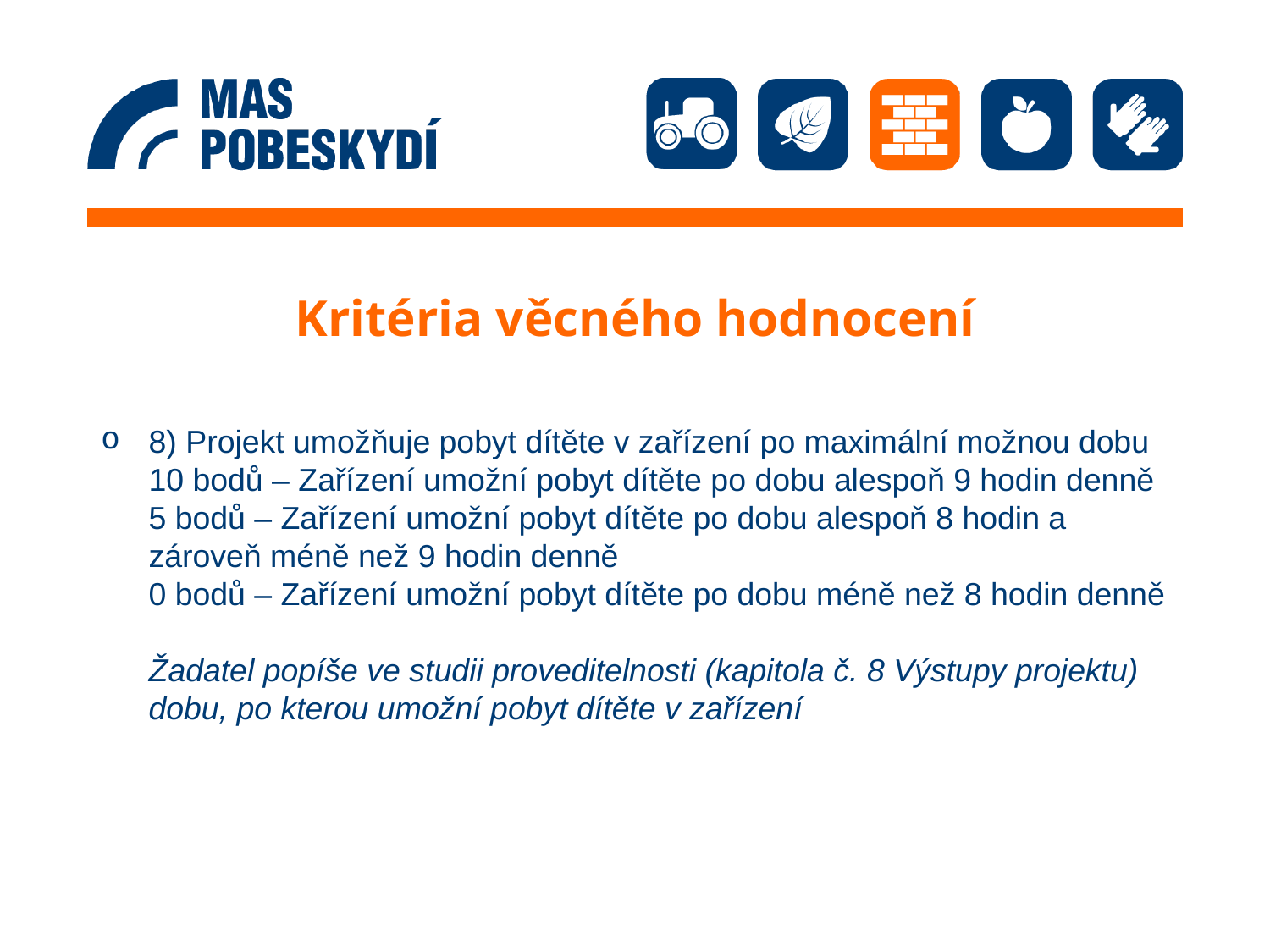

# Kritéria věcného hodnocení
8) Projekt umožňuje pobyt dítěte v zařízení po maximální možnou dobu
	10 bodů – Zařízení umožní pobyt dítěte po dobu alespoň 9 hodin denně
	5 bodů – Zařízení umožní pobyt dítěte po dobu alespoň 8 hodin a zároveň méně než 9 hodin denně
	0 bodů – Zařízení umožní pobyt dítěte po dobu méně než 8 hodin denně

	Žadatel popíše ve studii proveditelnosti (kapitola č. 8 Výstupy projektu) dobu, po kterou umožní pobyt dítěte v zařízení